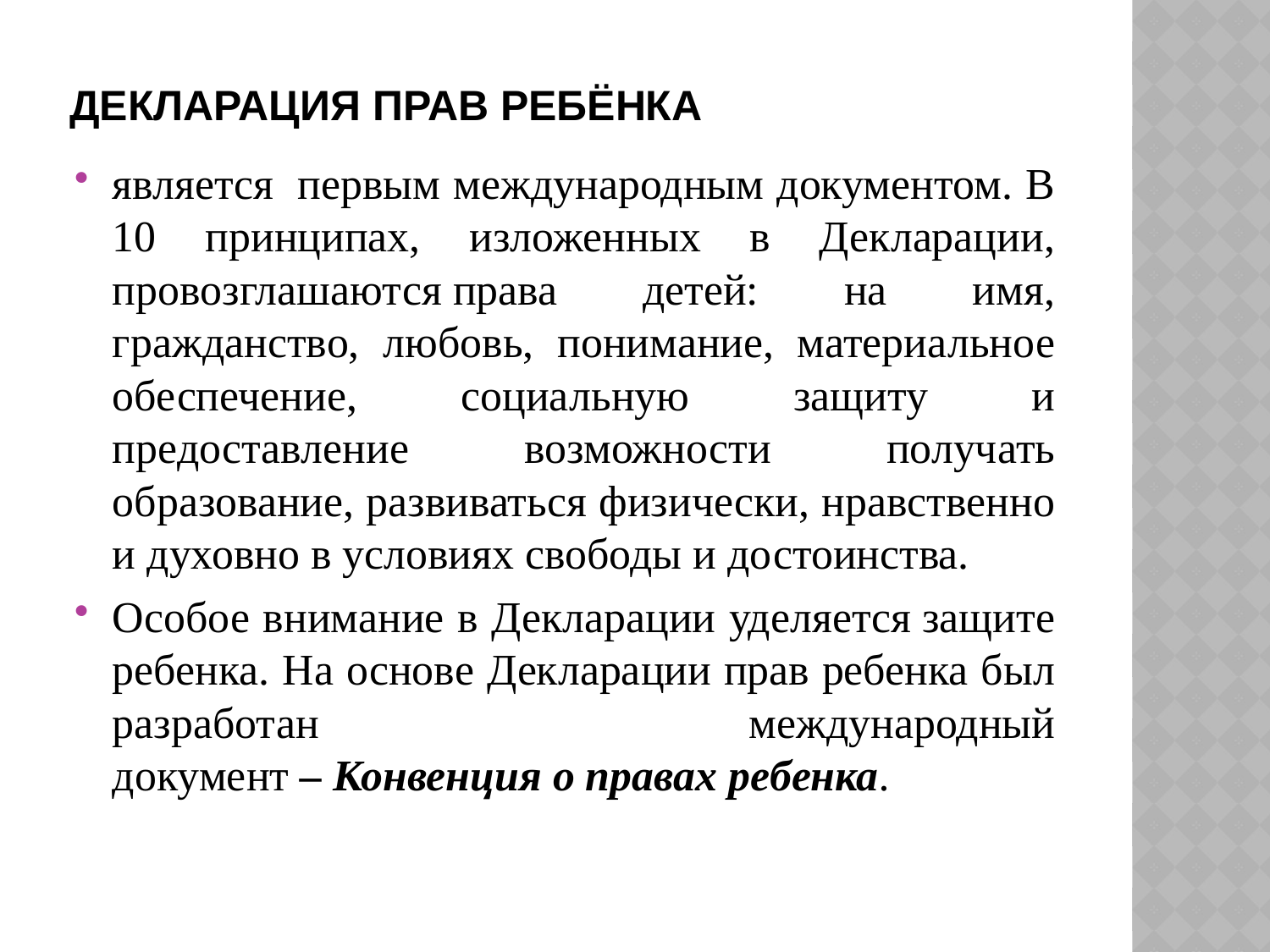

# Декларация прав ребёнка
является  первым международным документом. В 10 принципах, изложенных в Декларации, провозглашаются права детей: на имя, гражданство, любовь, понимание, материальное обеспечение, социальную защиту и предоставление возможности получать образование, развиваться физически, нравственно и духовно в условиях свободы и достоинства.
Особое внимание в Декларации уделяется защите ребенка. На основе Декларации прав ребенка был разработан международный документ – Конвенция о правах ребенка.